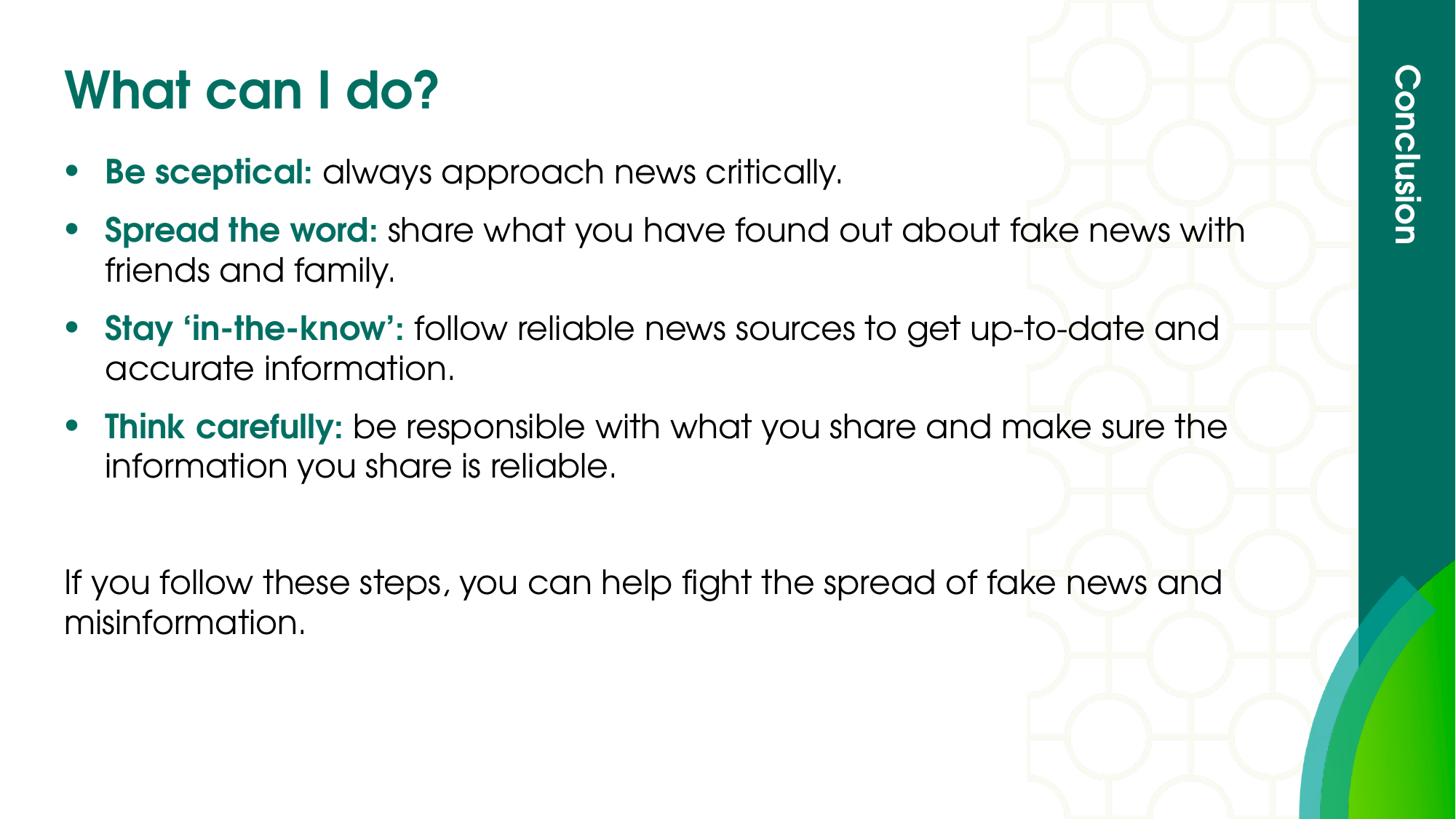

# What can I do?
Conclusion
Be sceptical: always approach news critically.
Spread the word: share what you have found out about fake news with friends and family.
Stay ‘in-the-know’: follow reliable news sources to get up-to-date and accurate information.
Think carefully: be responsible with what you share and make sure the information you share is reliable.

If you follow these steps, you can help fight the spread of fake news and misinformation.